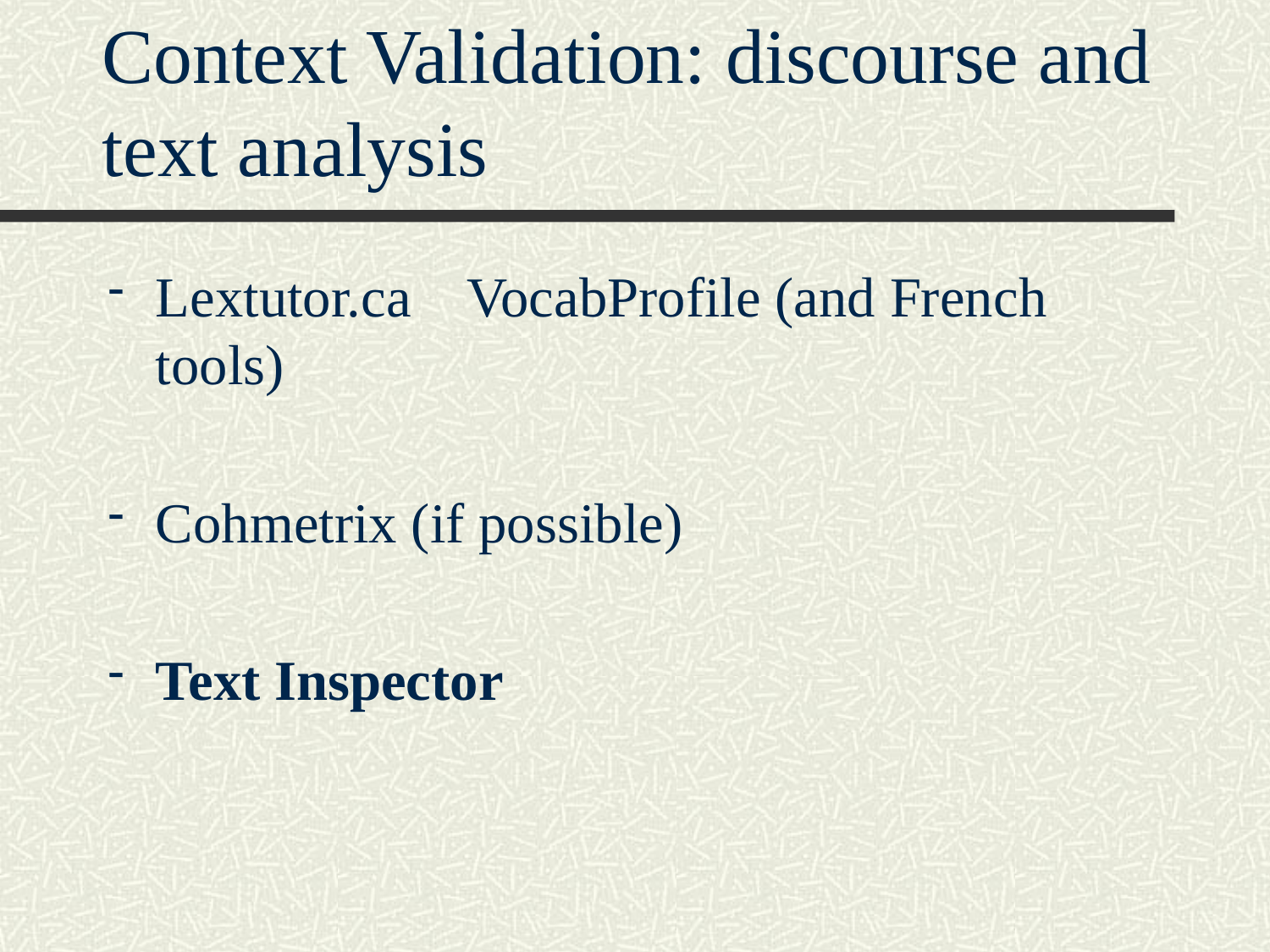

# Context Validation: discourse and text analysis
Lextutor.ca    VocabProfile (and French tools)

Cohmetrix (if possible)

Text Inspector